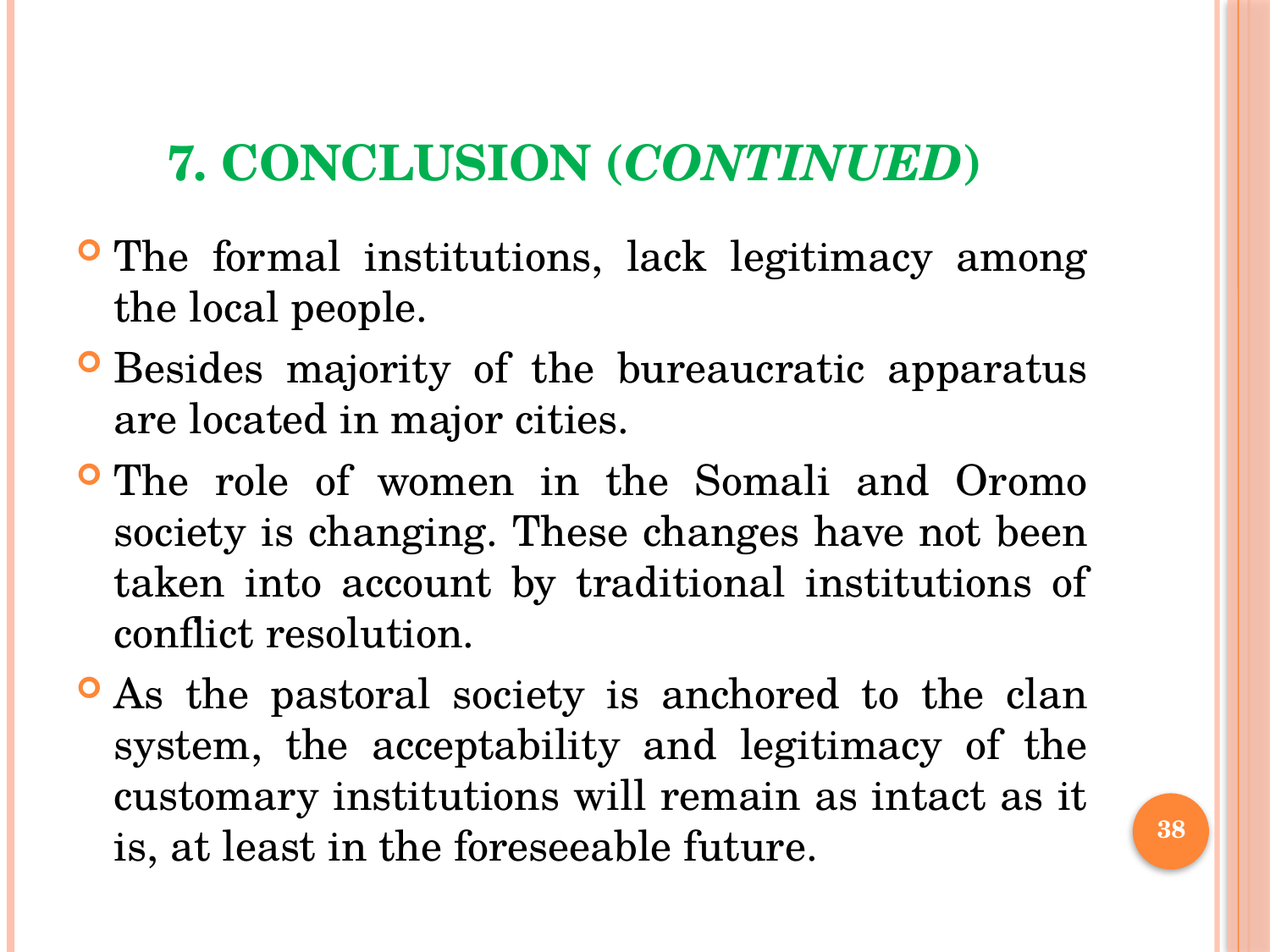

# 7. Conclusion (Continued)
The formal institutions, lack legitimacy among the local people.
Besides majority of the bureaucratic apparatus are located in major cities.
The role of women in the Somali and Oromo society is changing. These changes have not been taken into account by traditional institutions of conflict resolution.
As the pastoral society is anchored to the clan system, the acceptability and legitimacy of the customary institutions will remain as intact as it is, at least in the foreseeable future.

38